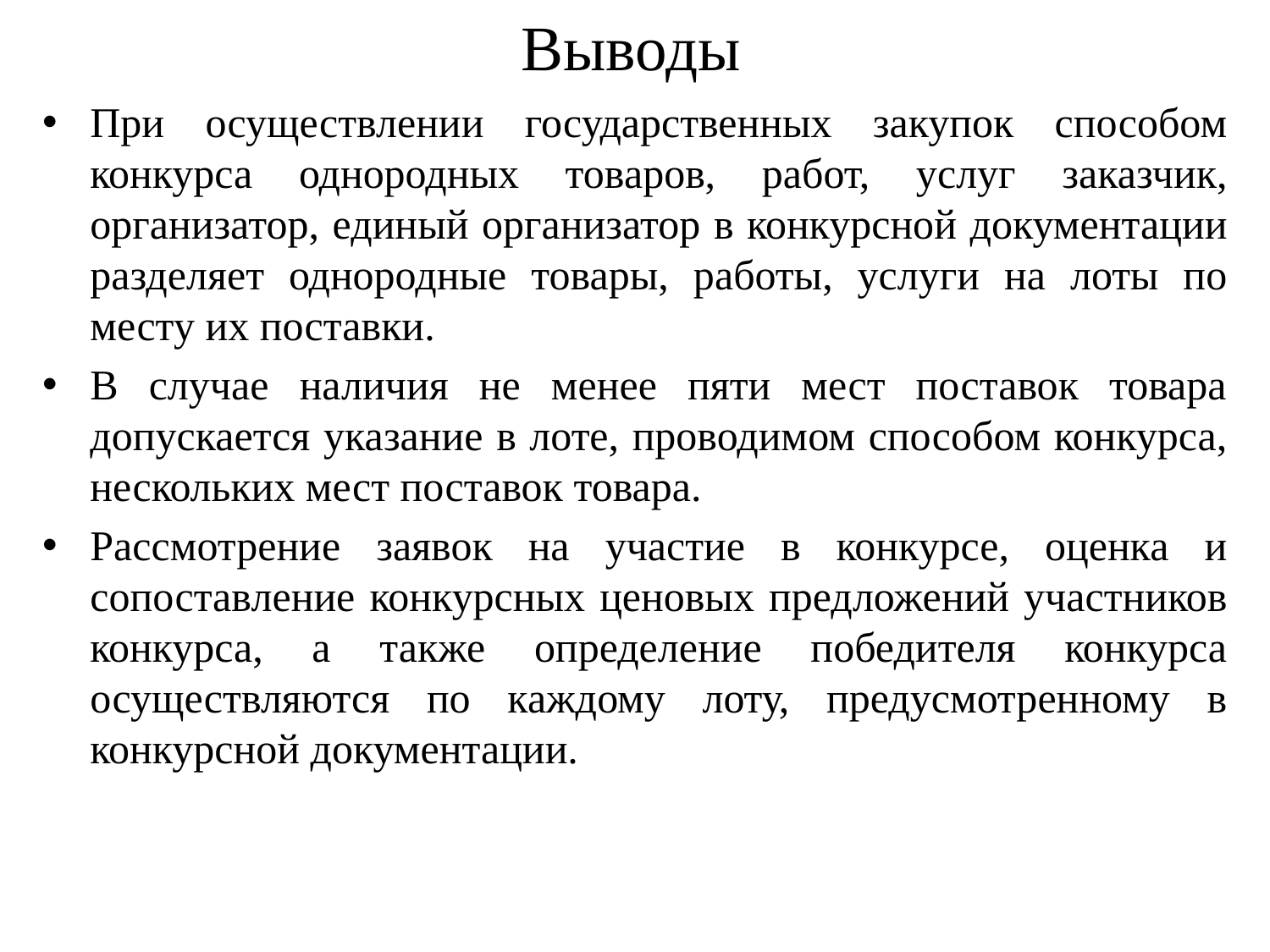

# Выводы
При осуществлении государственных закупок способом конкурса однородных товаров, работ, услуг заказчик, организатор, единый организатор в конкурсной документации разделяет однородные товары, работы, услуги на лоты по месту их поставки.
В случае наличия не менее пяти мест поставок товара допускается указание в лоте, проводимом способом конкурса, нескольких мест поставок товара.
Рассмотрение заявок на участие в конкурсе, оценка и сопоставление конкурсных ценовых предложений участников конкурса, а также определение победителя конкурса осуществляются по каждому лоту, предусмотренному в конкурсной документации.